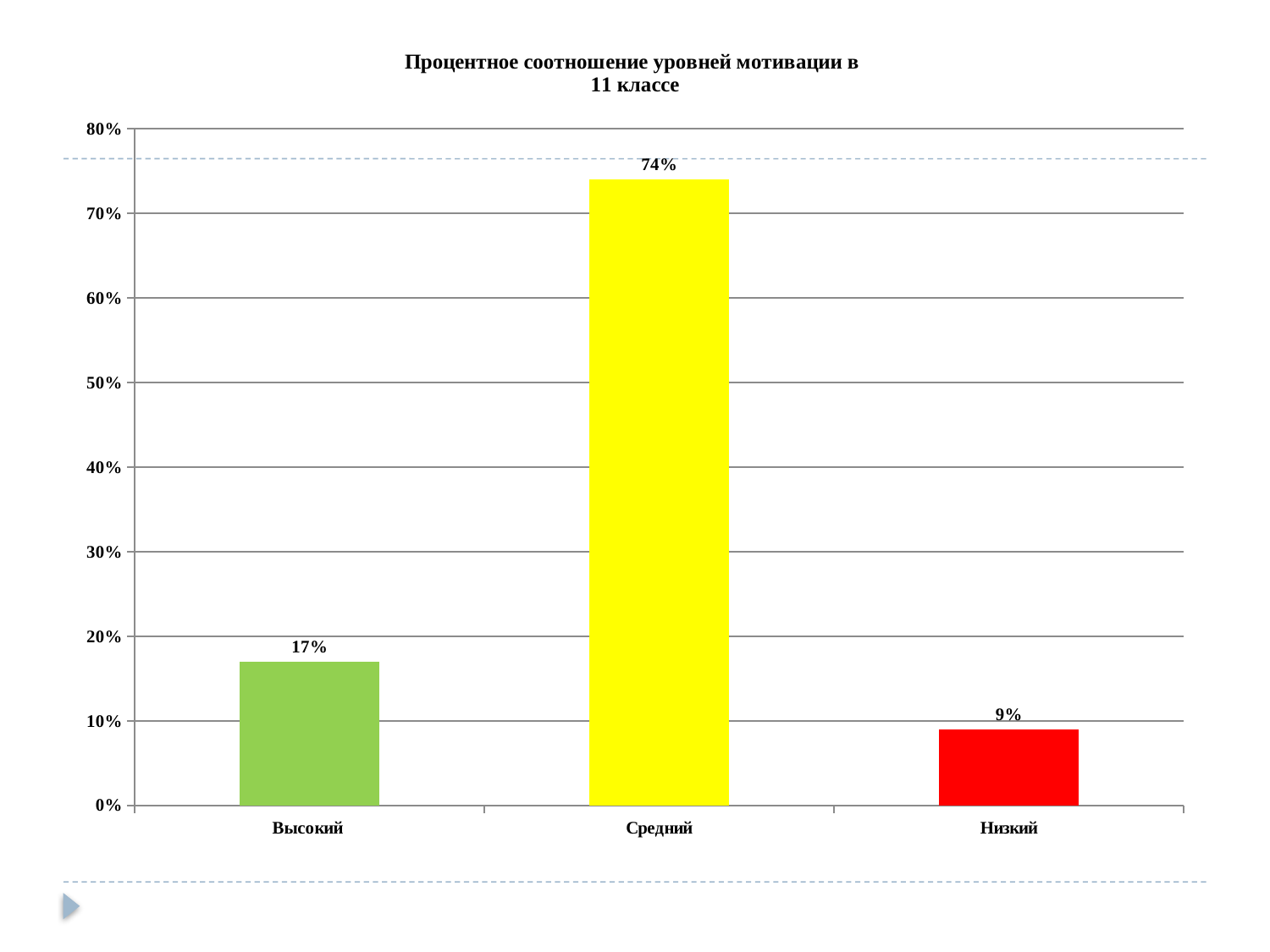

#

### Chart: Процентное соотношение уровней мотивации в
11 классе

| Category | 100% |
|---|---|
| Высокий  | 0.17 |
| Средний | 0.74 |
| Низкий | 0.09 |